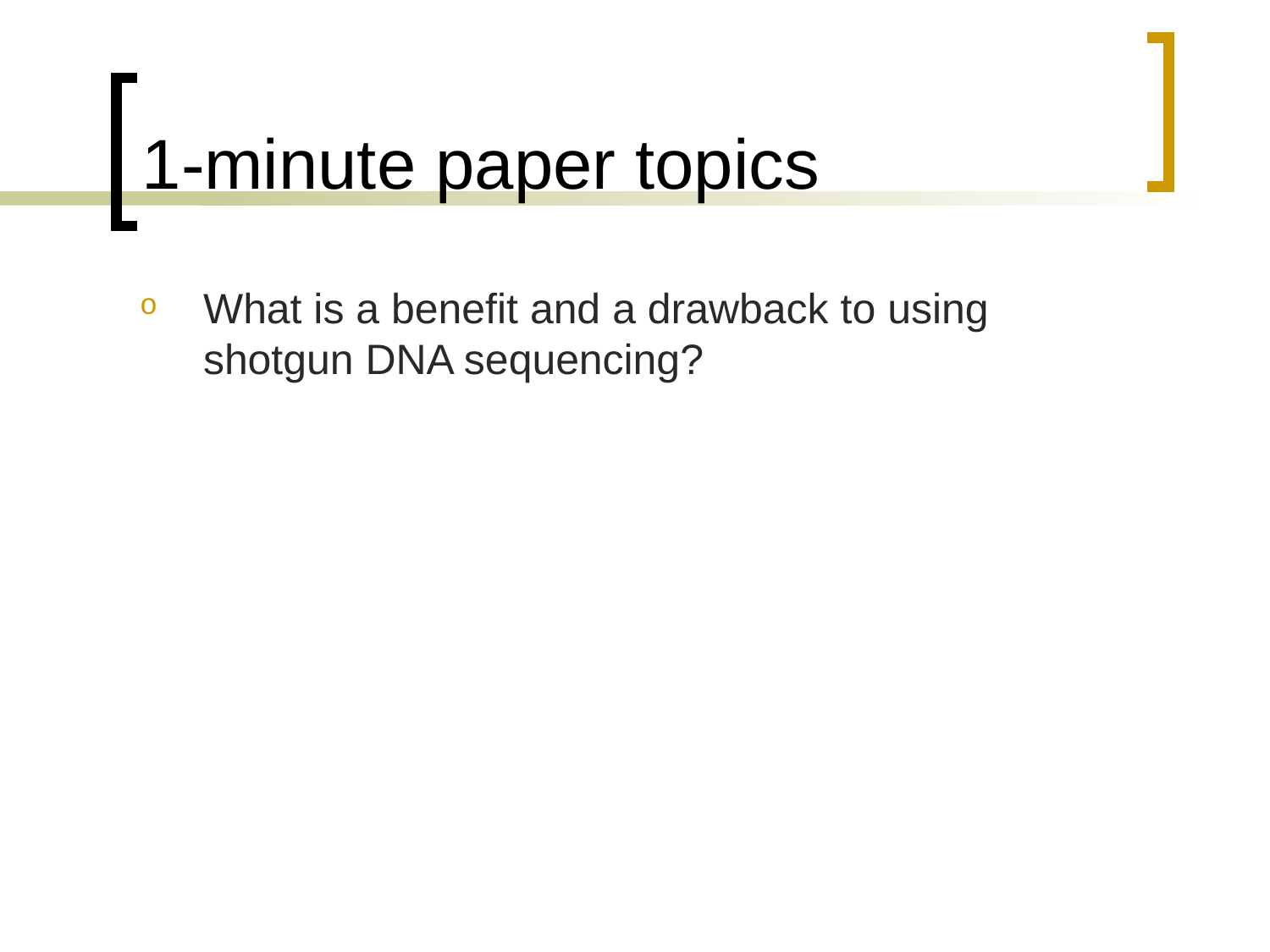

# 1-minute paper topics
What is a benefit and a drawback to using shotgun DNA sequencing?